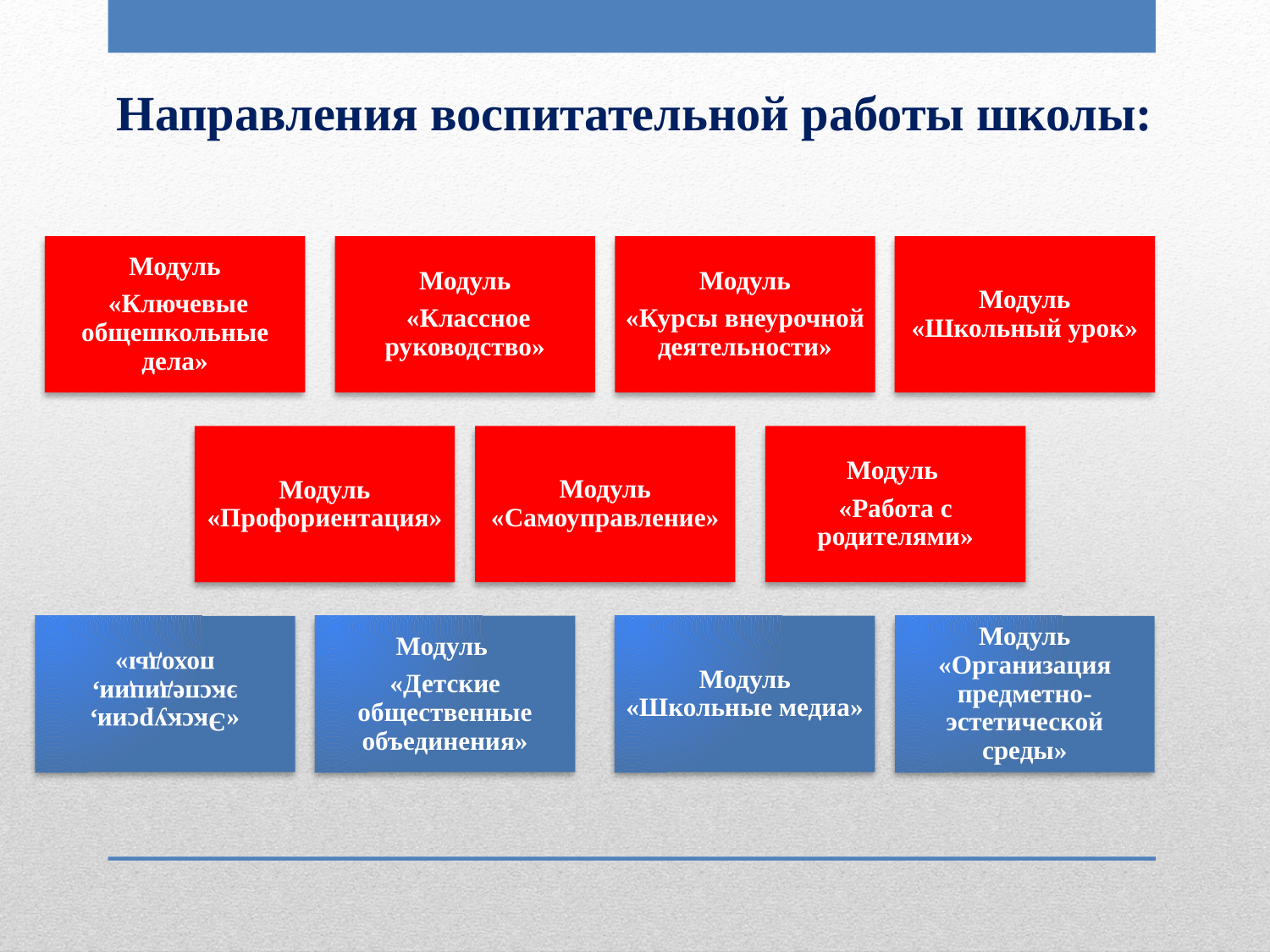

# Направления воспитательной работы школы:
Модуль
«Работа с родителями»
Модуль «Организация предметно-эстетической среды»
Модуль «Школьные медиа»
Модуль «Профориентация»
«Экскурсии, экспедиции, походы»
Модуль
«Детские общественные объединения»
Модуль «Самоуправление»
Модуль «Школьный урок»
Модуль
«Курсы внеурочной деятельности»
Модуль
 «Классное руководство»
Модуль
 «Ключевые общешкольные дела»